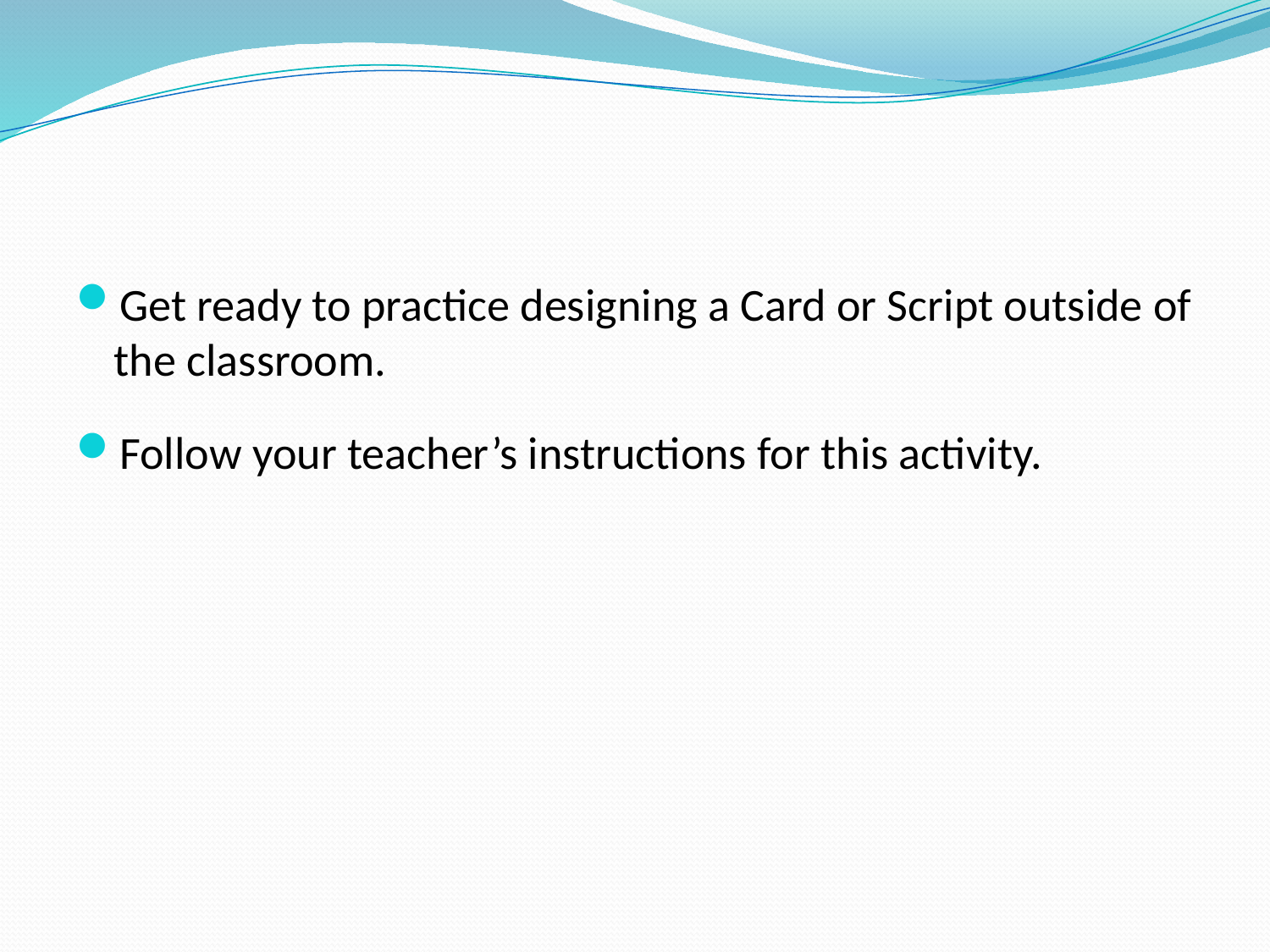

#
Get ready to practice designing a Card or Script outside of the classroom.

Follow your teacher’s instructions for this activity.